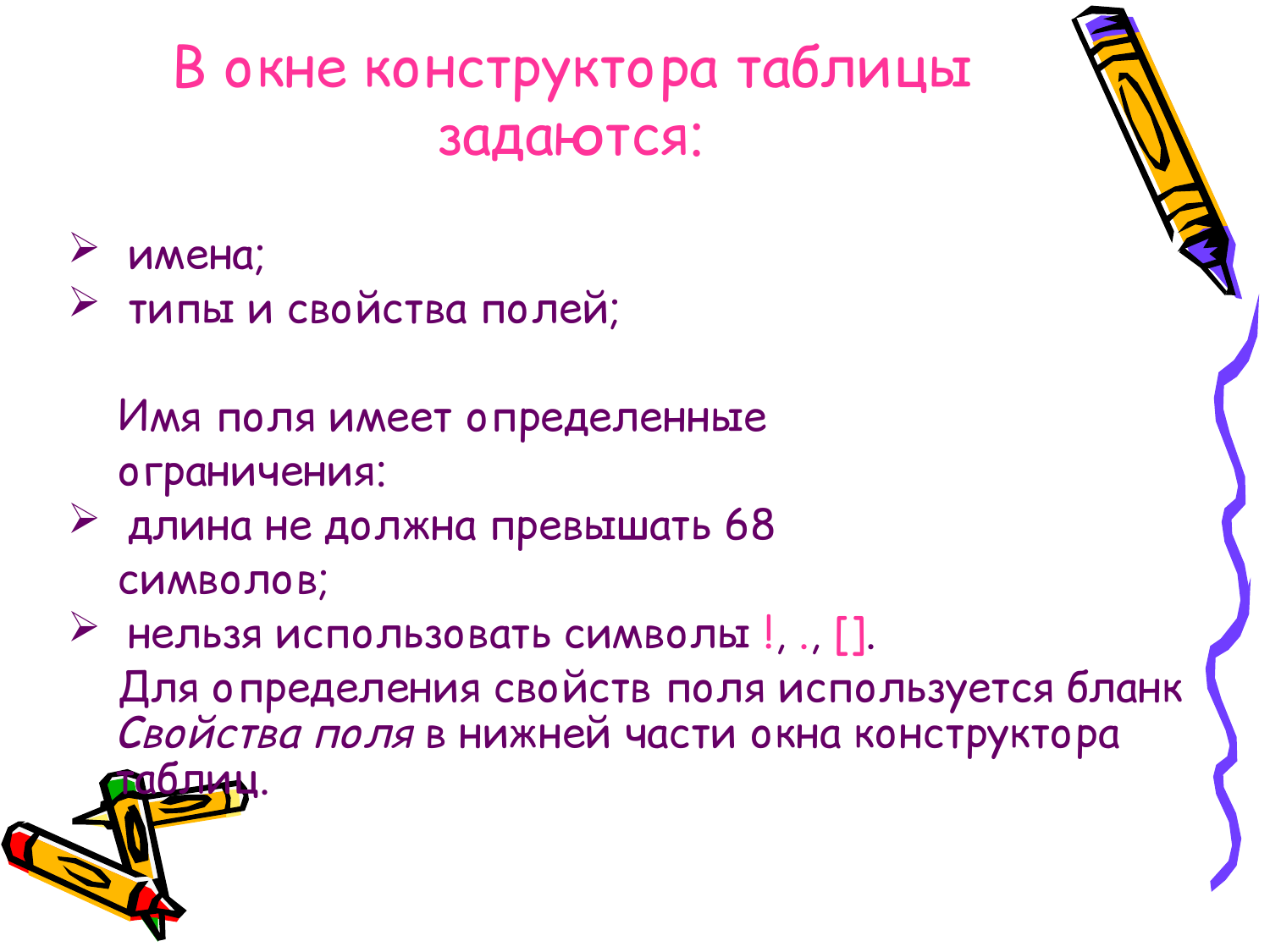

# В окне конструктора таблицы задаются:
 имена;
 типы и свойства полей;

    Имя поля имеет определенные
    ограничения:
 длина не должна превышать 68
    символов;
 нельзя использовать символы !, ., [].
    Для определения свойств поля используется бланк Свойства поля в нижней части окна конструктора таблиц.